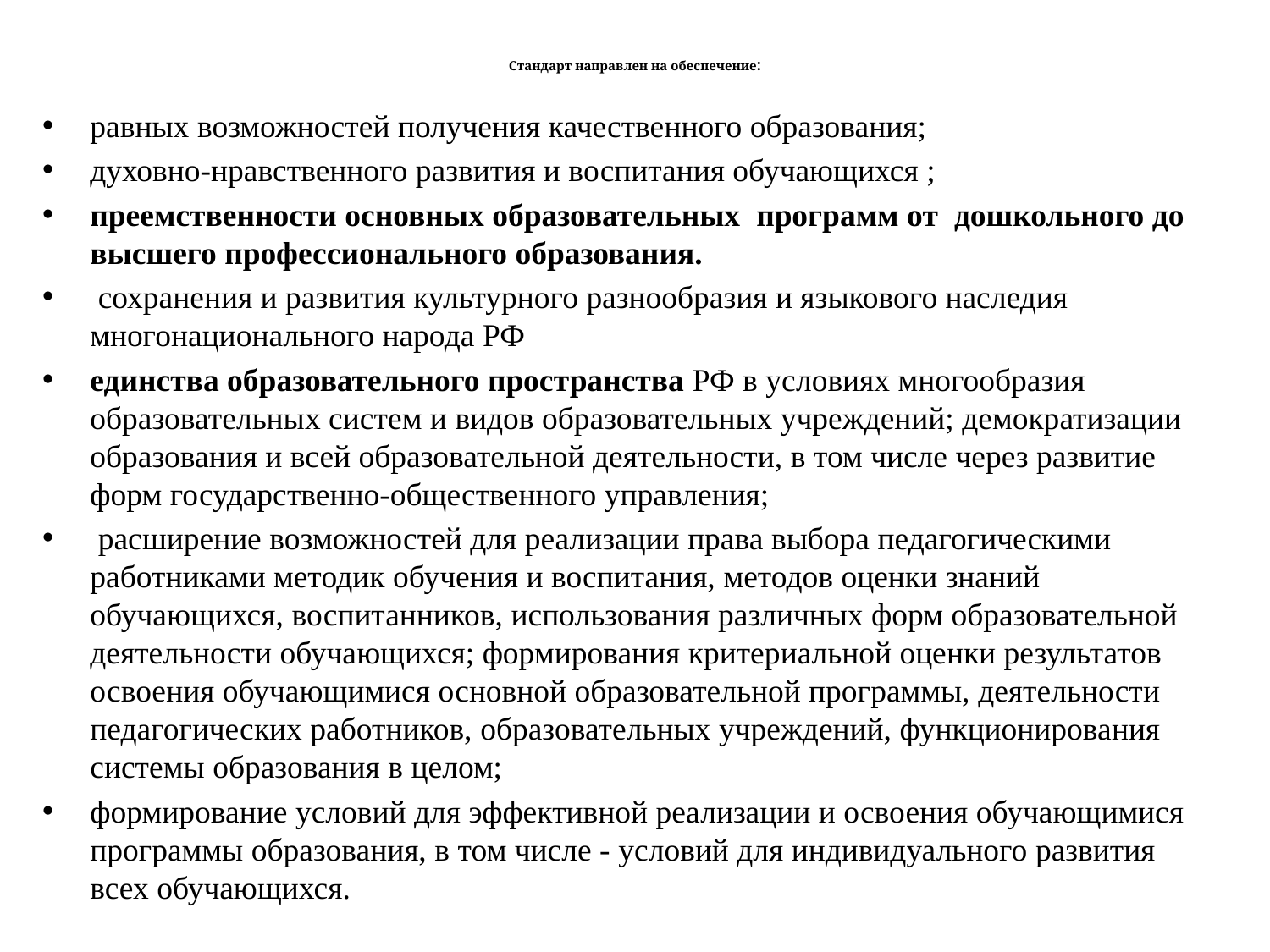

# Стандарт направлен на обеспечение:
равных возможностей получения качественного образования;
духовно-нравственного развития и воспитания обучающихся ;
преемственности основных образовательных  программ от  дошкольного до высшего профессионального образования.
 сохранения и развития культурного разнообразия и языкового наследия многонационального народа РФ
единства образовательного пространства РФ в условиях многообразия образовательных систем и видов образовательных учреждений; демократизации образования и всей образовательной деятельности, в том числе через развитие форм государственно-общественного управления;
 расширение возможностей для реализации права выбора педагогическими работниками методик обучения и воспитания, методов оценки знаний обучающихся, воспитанников, использования различных форм образовательной деятельности обучающихся; формирования критериальной оценки результатов освоения обучающимися основной образовательной программы, деятельности педагогических работников, образовательных учреждений, функционирования системы образования в целом;
формирование условий для эффективной реализации и освоения обучающимися программы образования, в том числе - условий для индивидуального развития всех обучающихся.